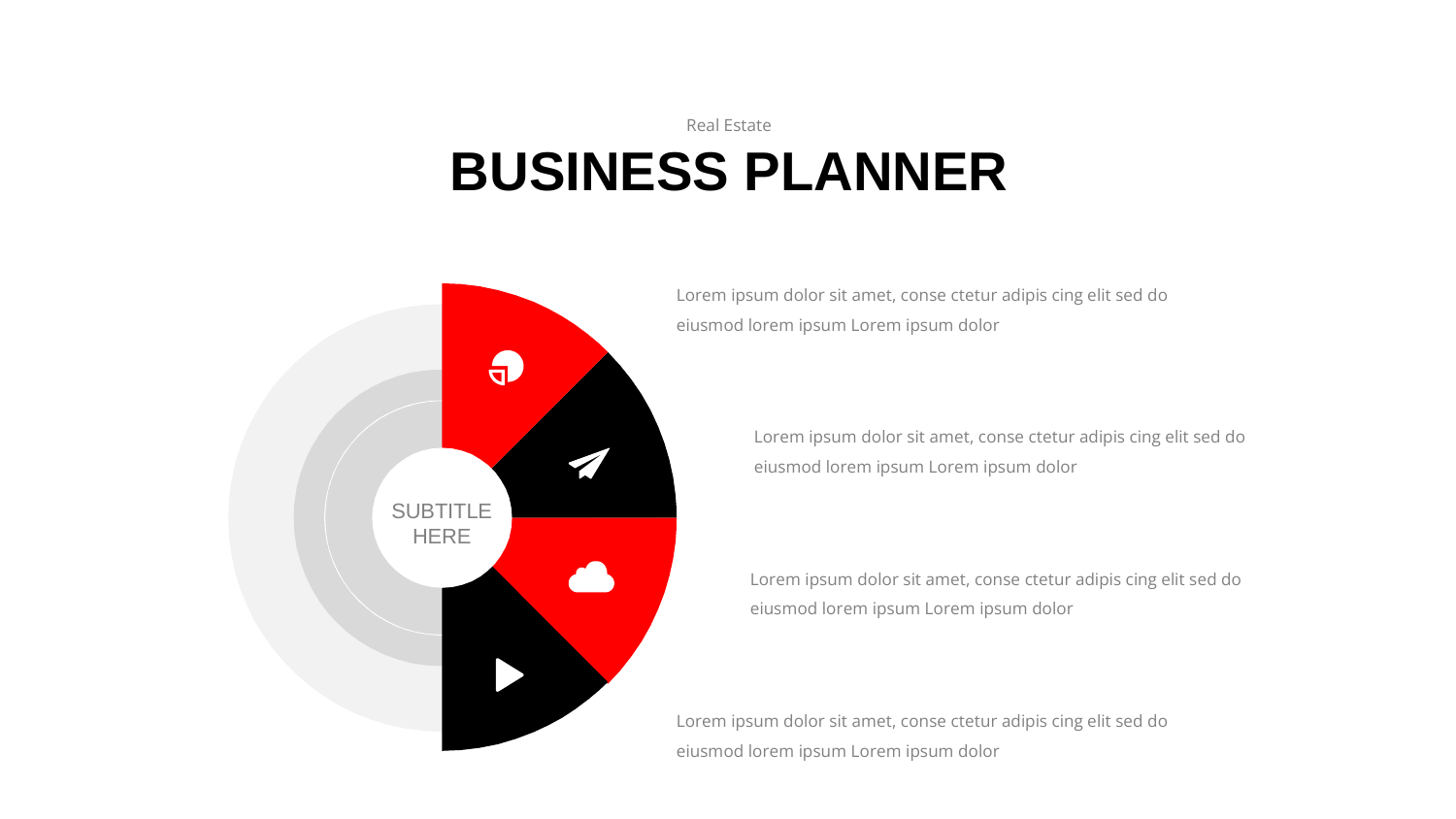

Real Estate
BUSINESS PLANNER
Lorem ipsum dolor sit amet, conse ctetur adipis cing elit sed do eiusmod lorem ipsum Lorem ipsum dolor

Lorem ipsum dolor sit amet, conse ctetur adipis cing elit sed do eiusmod lorem ipsum Lorem ipsum dolor

SUBTITLE
HERE

Lorem ipsum dolor sit amet, conse ctetur adipis cing elit sed do eiusmod lorem ipsum Lorem ipsum dolor

Lorem ipsum dolor sit amet, conse ctetur adipis cing elit sed do eiusmod lorem ipsum Lorem ipsum dolor